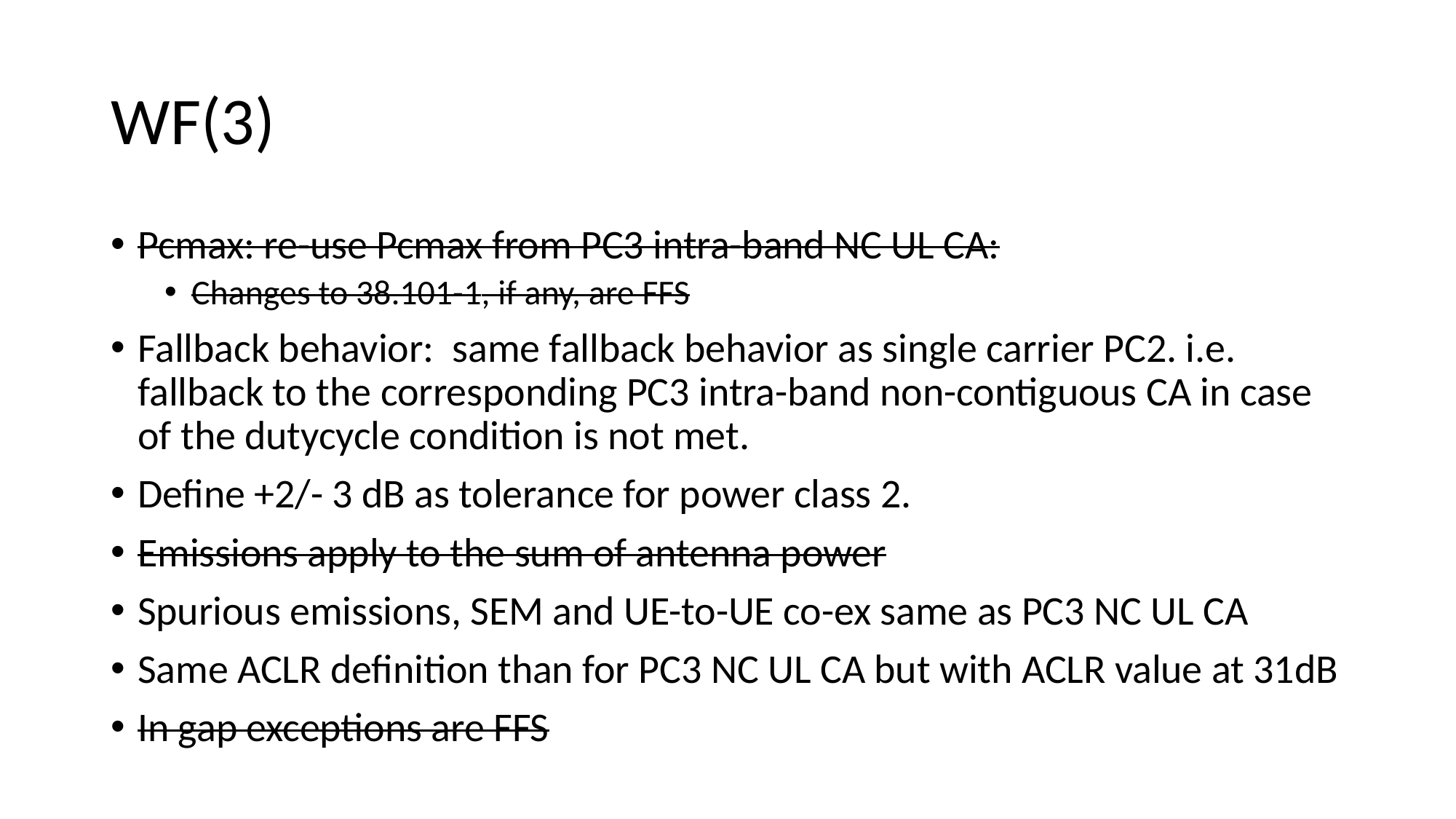

# WF(3)
Pcmax: re-use Pcmax from PC3 intra-band NC UL CA:
Changes to 38.101-1, if any, are FFS
Fallback behavior:  same fallback behavior as single carrier PC2. i.e. fallback to the corresponding PC3 intra-band non-contiguous CA in case of the dutycycle condition is not met.
Define +2/- 3 dB as tolerance for power class 2.
Emissions apply to the sum of antenna power
Spurious emissions, SEM and UE-to-UE co-ex same as PC3 NC UL CA
Same ACLR definition than for PC3 NC UL CA but with ACLR value at 31dB
In gap exceptions are FFS